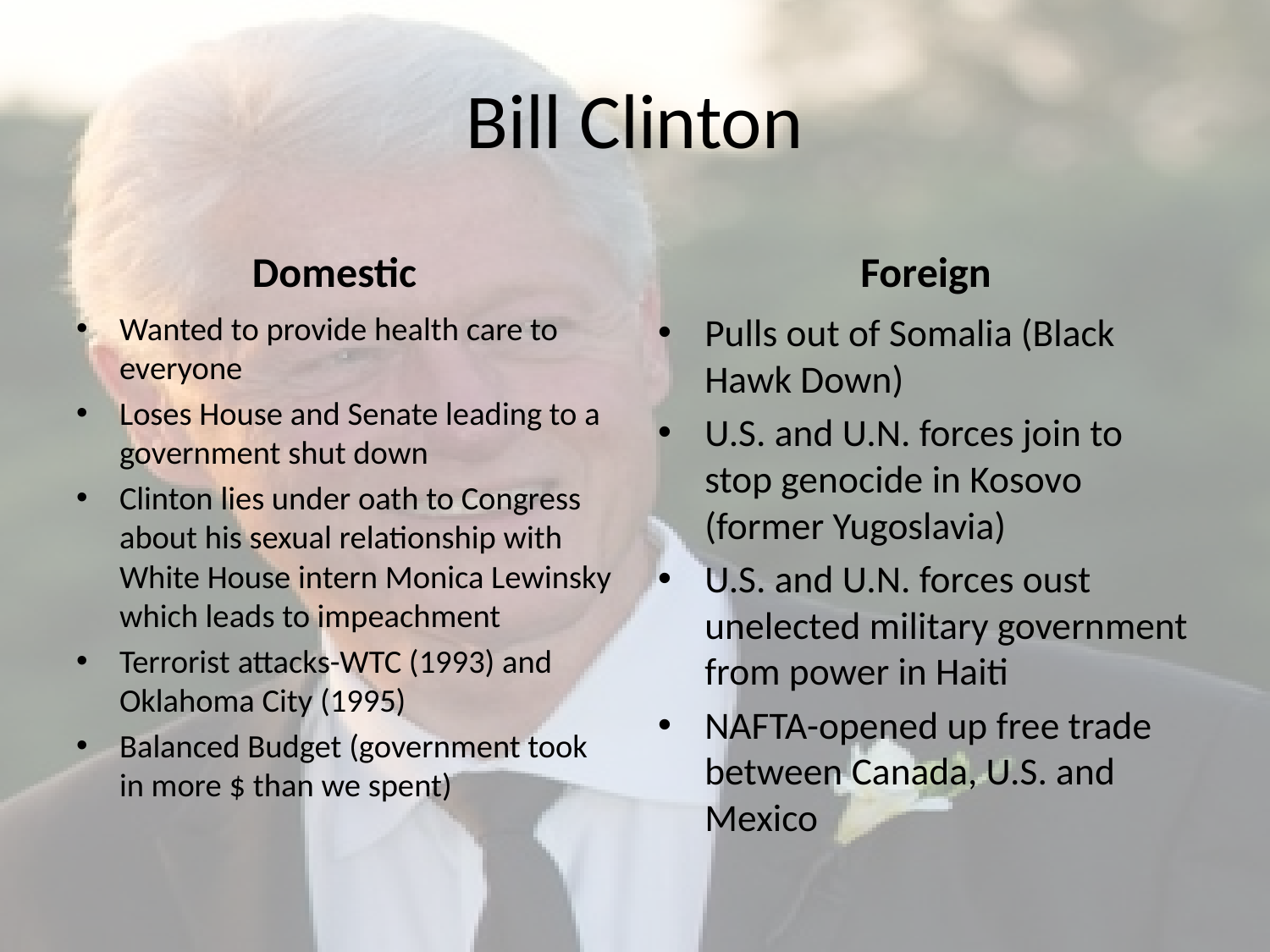

# Bill Clinton
Domestic
Foreign
Wanted to provide health care to everyone
Loses House and Senate leading to a government shut down
Clinton lies under oath to Congress about his sexual relationship with White House intern Monica Lewinsky which leads to impeachment
Terrorist attacks-WTC (1993) and Oklahoma City (1995)
Balanced Budget (government took in more $ than we spent)

Pulls out of Somalia (Black 	Hawk Down)
U.S. and U.N. forces join to stop genocide in Kosovo (former Yugoslavia)
U.S. and U.N. forces oust unelected military government from power in Haiti
NAFTA-opened up free trade between Canada, U.S. and Mexico